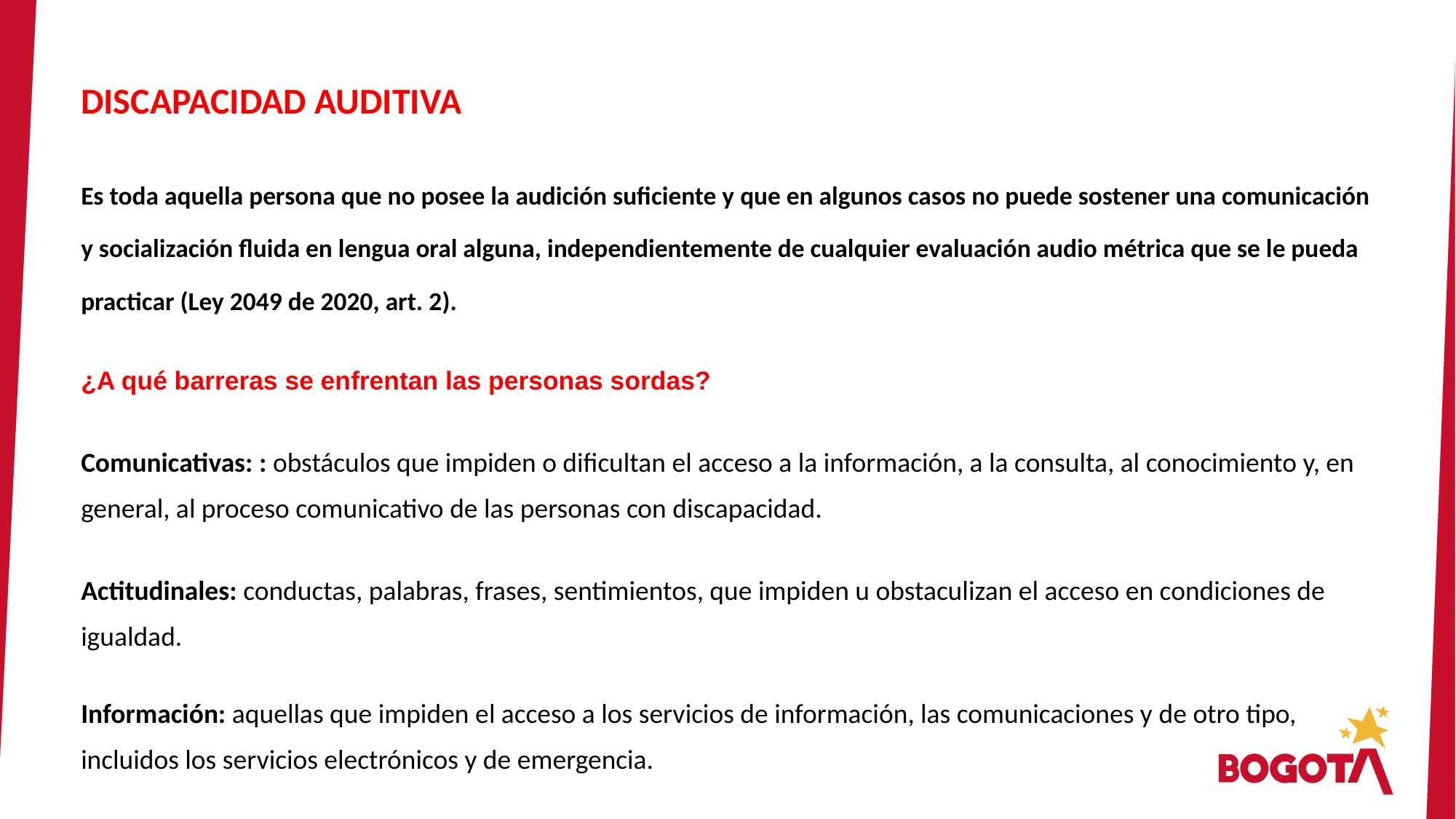

DISCAPACIDAD AUDITIVA
Es toda aquella persona que no posee la audición suficiente y que en algunos casos no puede sostener una comunicación y socialización fluida en lengua oral alguna, independientemente de cualquier evaluación audio métrica que se le pueda practicar (Ley 2049 de 2020, art. 2).
¿A qué barreras se enfrentan las personas sordas?
Comunicativas: : obstáculos que impiden o dificultan el acceso a la información, a la consulta, al conocimiento y, en general, al proceso comunicativo de las personas con discapacidad.
Actitudinales: conductas, palabras, frases, sentimientos, que impiden u obstaculizan el acceso en condiciones de igualdad.
Información: aquellas que impiden el acceso a los servicios de información, las comunicaciones y de otro tipo, incluidos los servicios electrónicos y de emergencia.